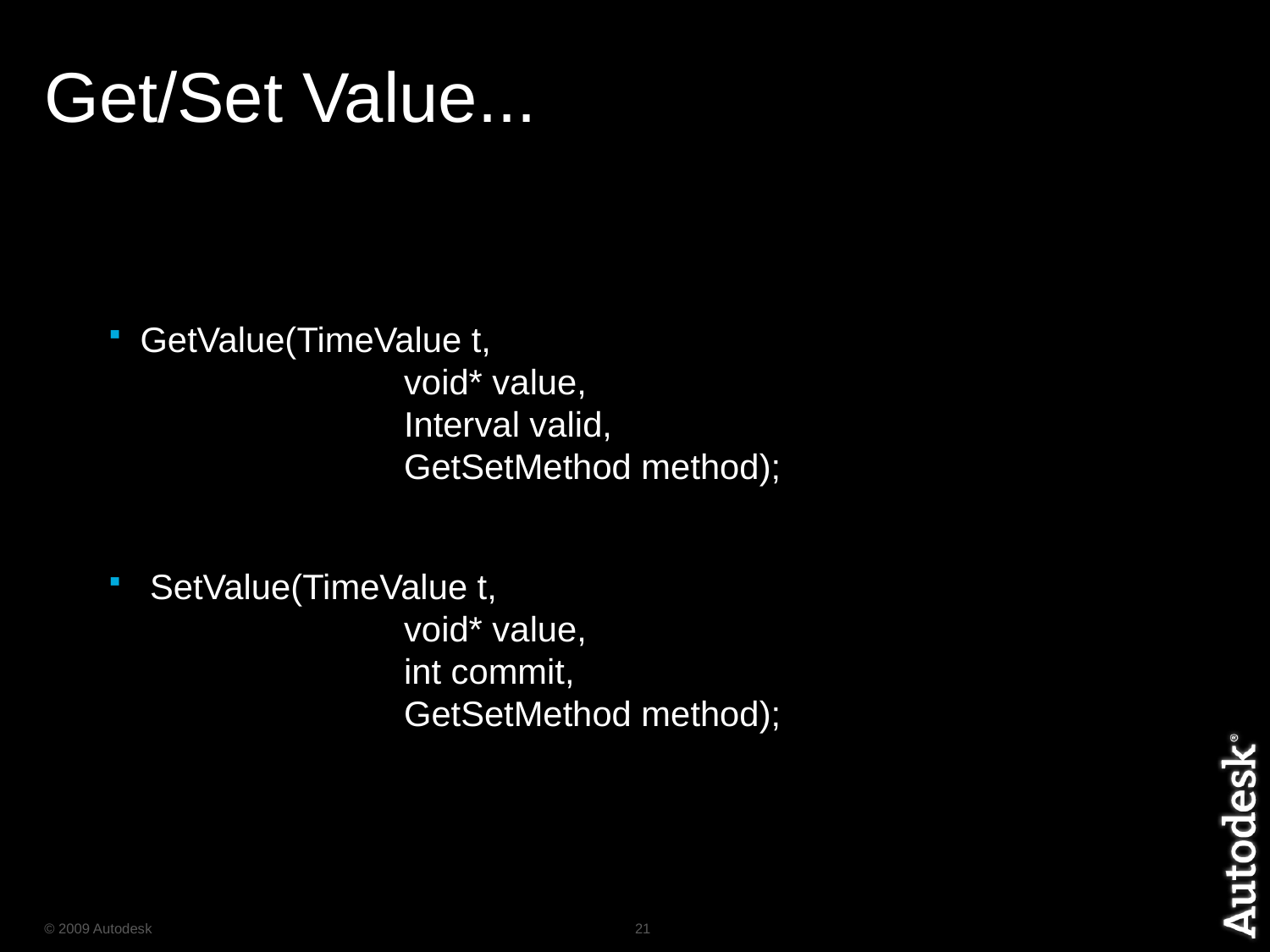

# Get/Set Value...

GetValue(TimeValue t,
		 void* value,
		 Interval valid,
		 GetSetMethod method);

 SetValue(TimeValue t,
		 void* value,
		 int commit,
		 GetSetMethod method);